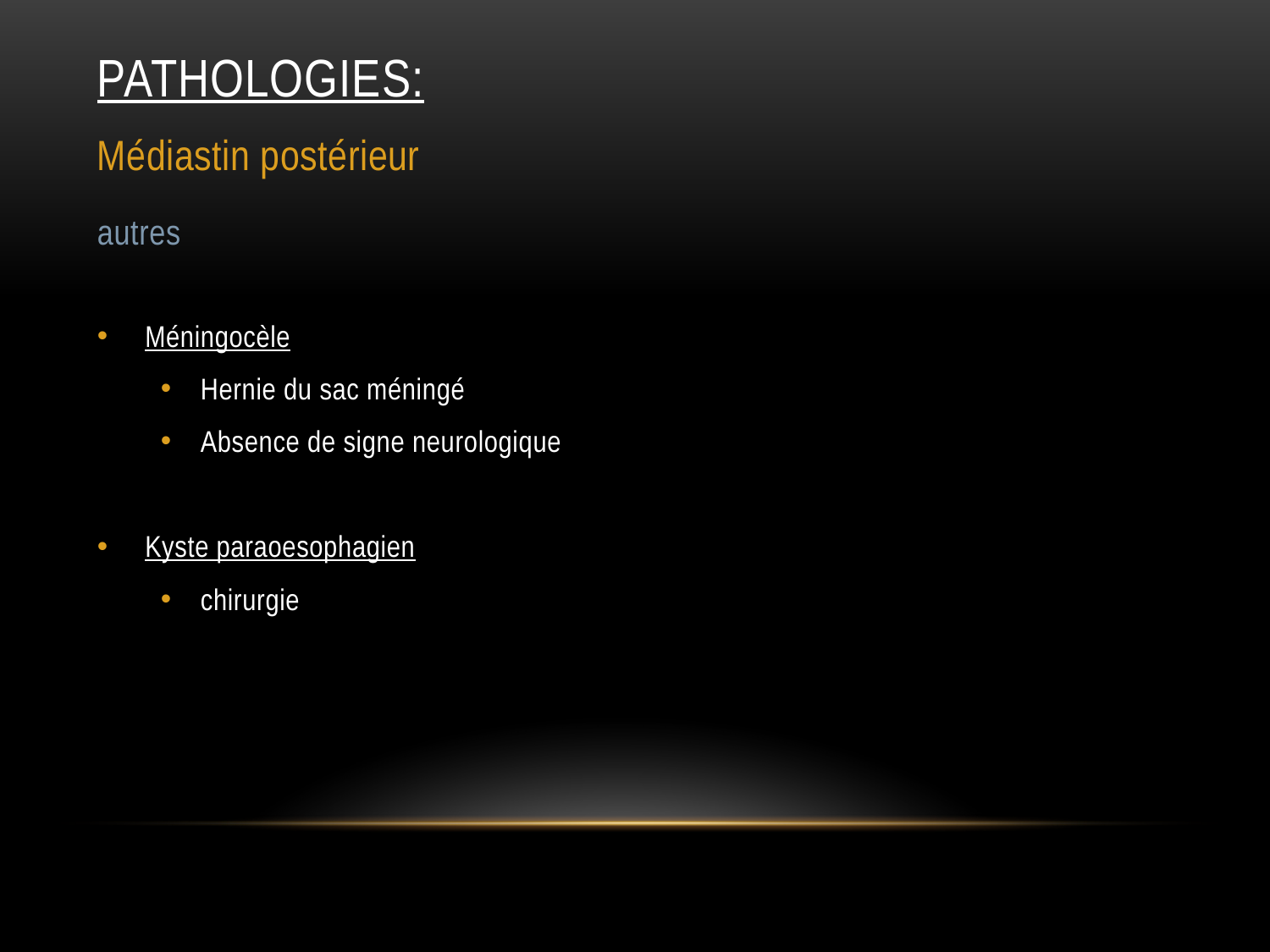

# Pathologies:
Médiastin postérieur
autres

Méningocèle
Hernie du sac méningé
Absence de signe neurologique

Kyste paraoesophagien
chirurgie